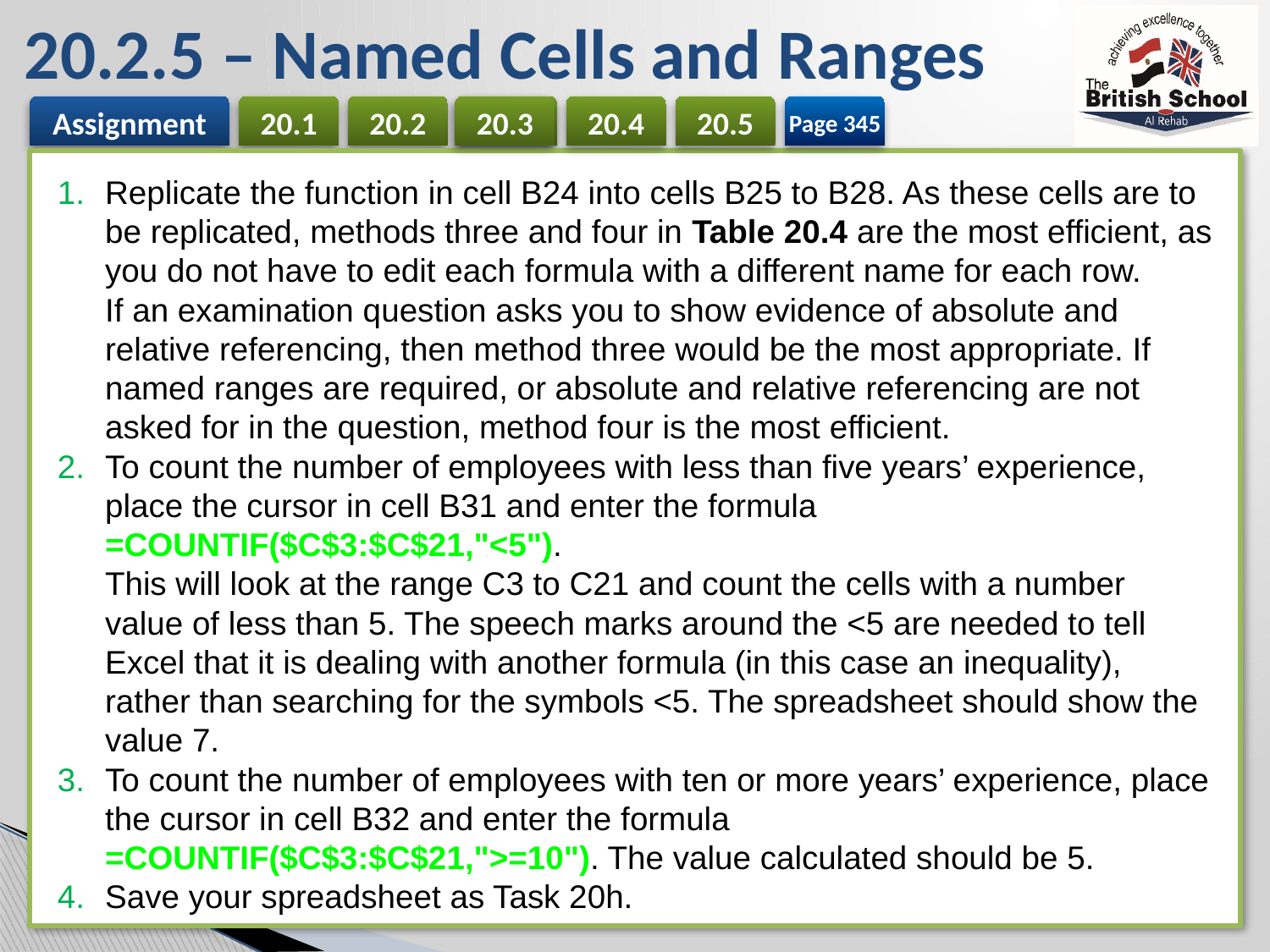

# 20.2.5 – Named Cells and Ranges
20.3
Page 345
Replicate the function in cell B24 into cells B25 to B28. As these cells are to be replicated, methods three and four in Table 20.4 are the most efficient, as you do not have to edit each formula with a different name for each row.
If an examination question asks you to show evidence of absolute and relative referencing, then method three would be the most appropriate. If named ranges are required, or absolute and relative referencing are not asked for in the question, method four is the most efficient.
To count the number of employees with less than five years’ experience, place the cursor in cell B31 and enter the formula =COUNTIF($C$3:$C$21,"<5").
This will look at the range C3 to C21 and count the cells with a number value of less than 5. The speech marks around the <5 are needed to tell Excel that it is dealing with another formula (in this case an inequality), rather than searching for the symbols <5. The spreadsheet should show the value 7.
To count the number of employees with ten or more years’ experience, place the cursor in cell B32 and enter the formula =COUNTIF($C$3:$C$21,">=10"). The value calculated should be 5.
Save your spreadsheet as Task 20h.